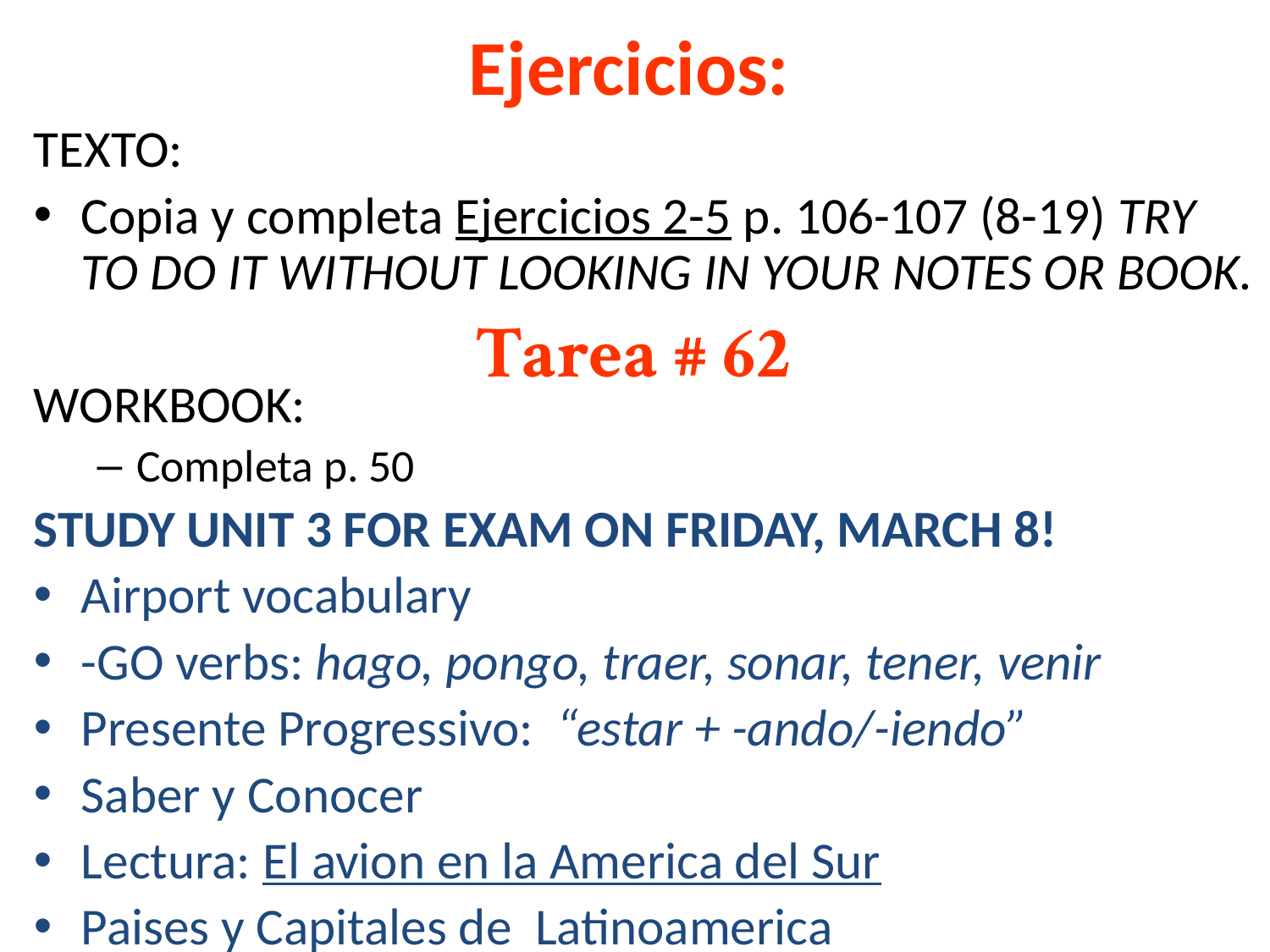

# Ejercicios:
TEXTO:
Copia y completa Ejercicios 2-5 p. 106-107 (8-19) TRY TO DO IT WITHOUT LOOKING IN YOUR NOTES OR BOOK.

WORKBOOK:
Completa p. 50
STUDY UNIT 3 FOR EXAM ON FRIDAY, MARCH 8!
Airport vocabulary
-GO verbs: hago, pongo, traer, sonar, tener, venir
Presente Progressivo:  “estar + -ando/-iendo”
Saber y Conocer
Lectura: El avion en la America del Sur
Paises y Capitales de  Latinoamerica

Tarea # 62